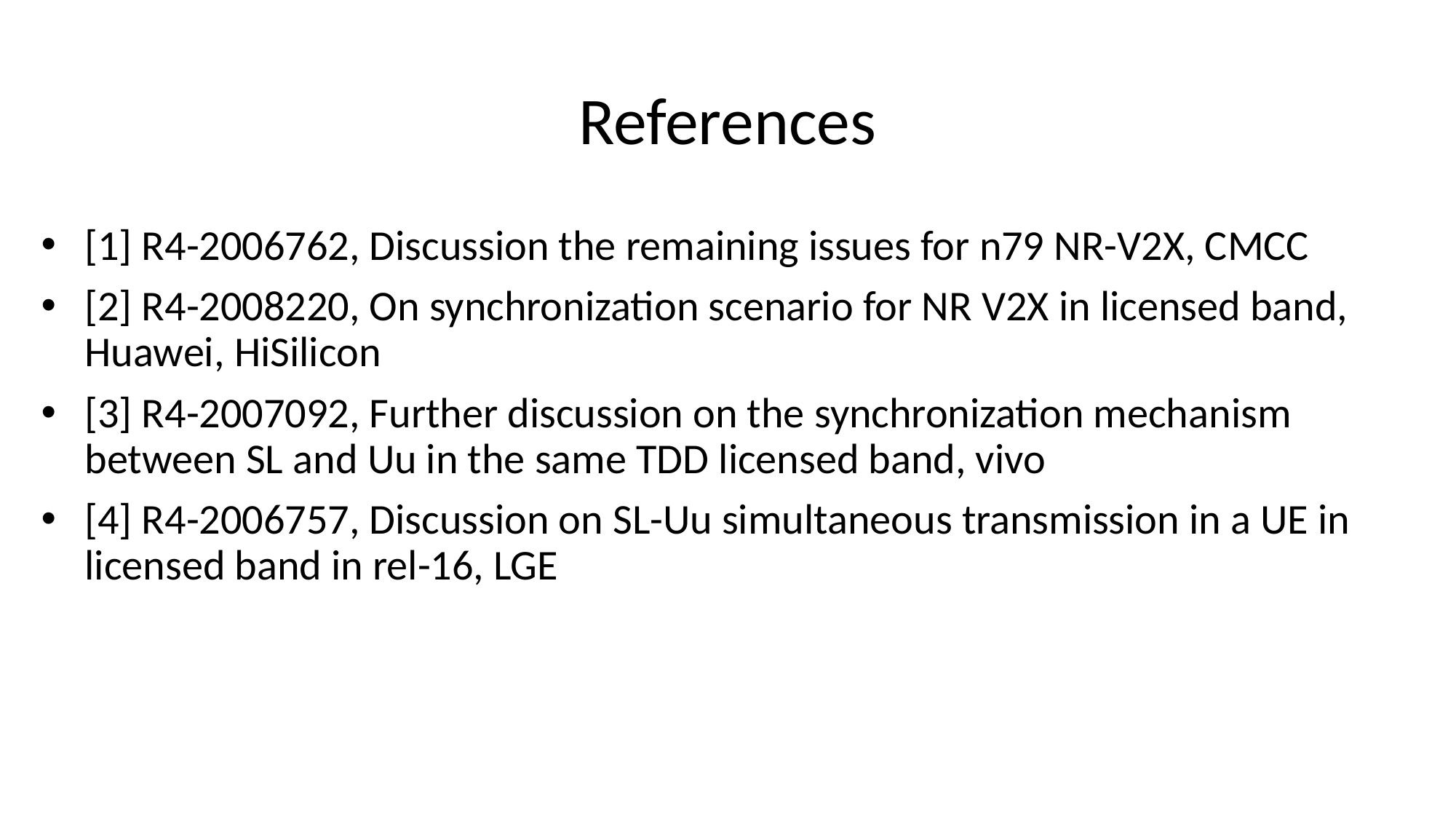

# References
[1] R4-2006762, Discussion the remaining issues for n79 NR-V2X, CMCC
[2] R4-2008220, On synchronization scenario for NR V2X in licensed band, Huawei, HiSilicon
[3] R4-2007092, Further discussion on the synchronization mechanism between SL and Uu in the same TDD licensed band, vivo
[4] R4-2006757, Discussion on SL-Uu simultaneous transmission in a UE in licensed band in rel-16, LGE